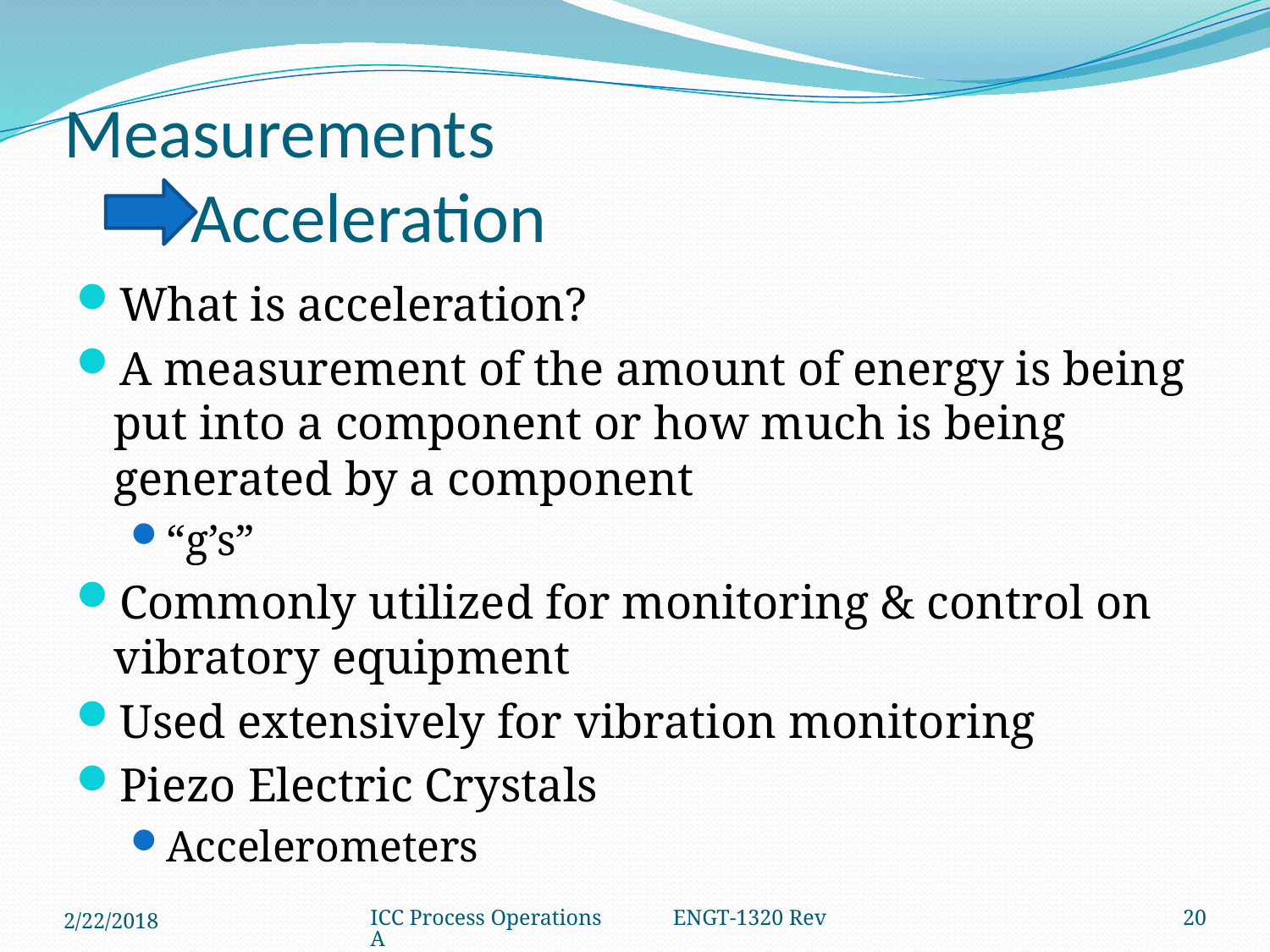

# Measurements Acceleration

What is acceleration?
A measurement of the amount of energy is being put into a component or how much is being generated by a component
“g’s”
Commonly utilized for monitoring & control on vibratory equipment
Used extensively for vibration monitoring
Piezo Electric Crystals
Accelerometers
2/22/2018
ICC Process Operations             ENGT-1320 Rev A
20